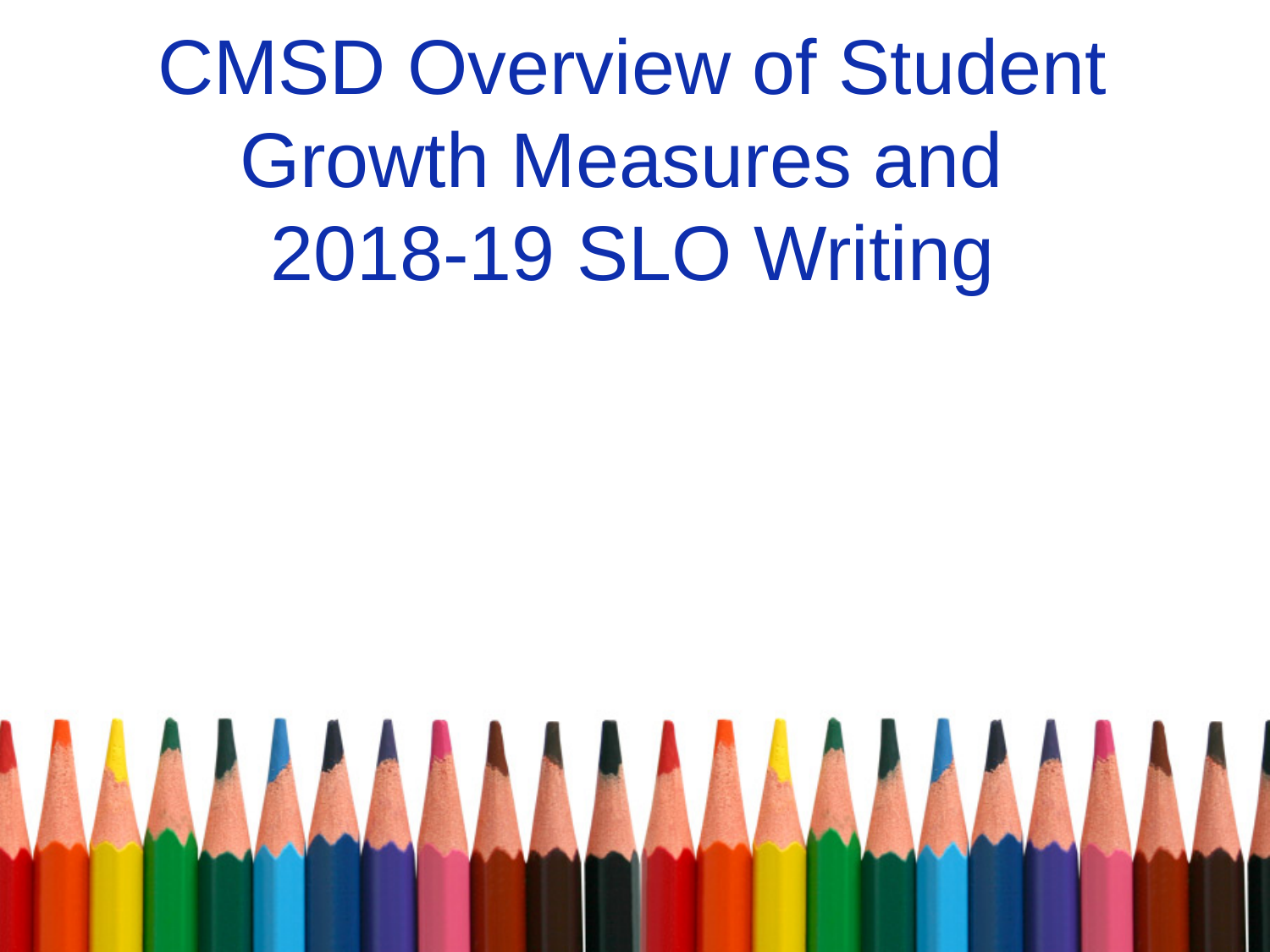

# CMSD Overview of Student Growth Measures and 2018-19 SLO Writing